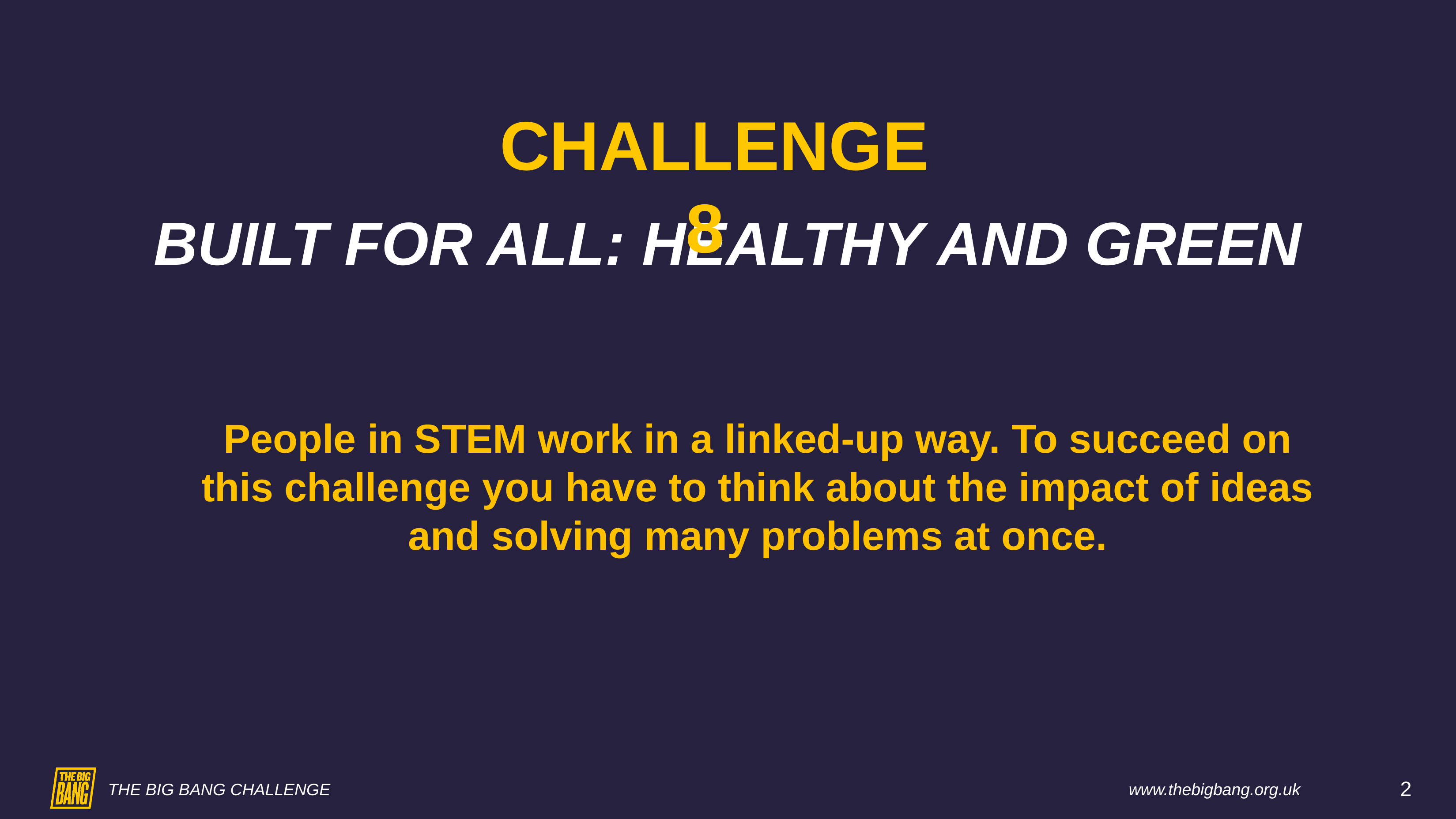

CHALLENGE 8
BUILT FOR ALL: HEALTHY AND GREEN
People in STEM work in a linked-up way. To succeed on this challenge you have to think about the impact of ideas and solving many problems at once.